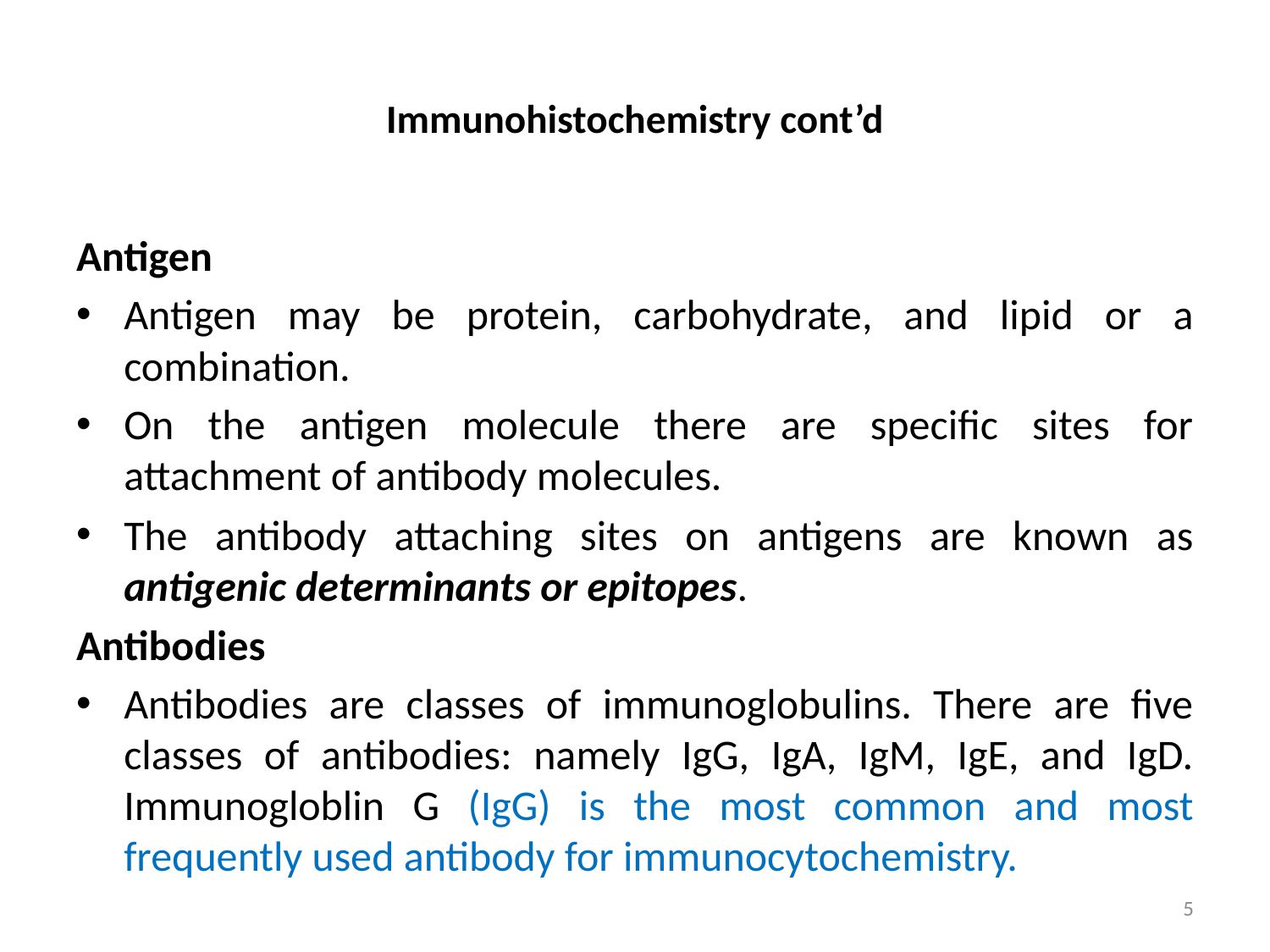

# Immunohistochemistry cont’d
Antigen
Antigen may be protein, carbohydrate, and lipid or a combination.
On the antigen molecule there are specific sites for attachment of antibody molecules.
The antibody attaching sites on antigens are known as antigenic determinants or epitopes.
Antibodies
Antibodies are classes of immunoglobulins. There are five classes of antibodies: namely IgG, IgA, IgM, IgE, and IgD. Immunogloblin G (IgG) is the most common and most frequently used antibody for immunocytochemistry.

5